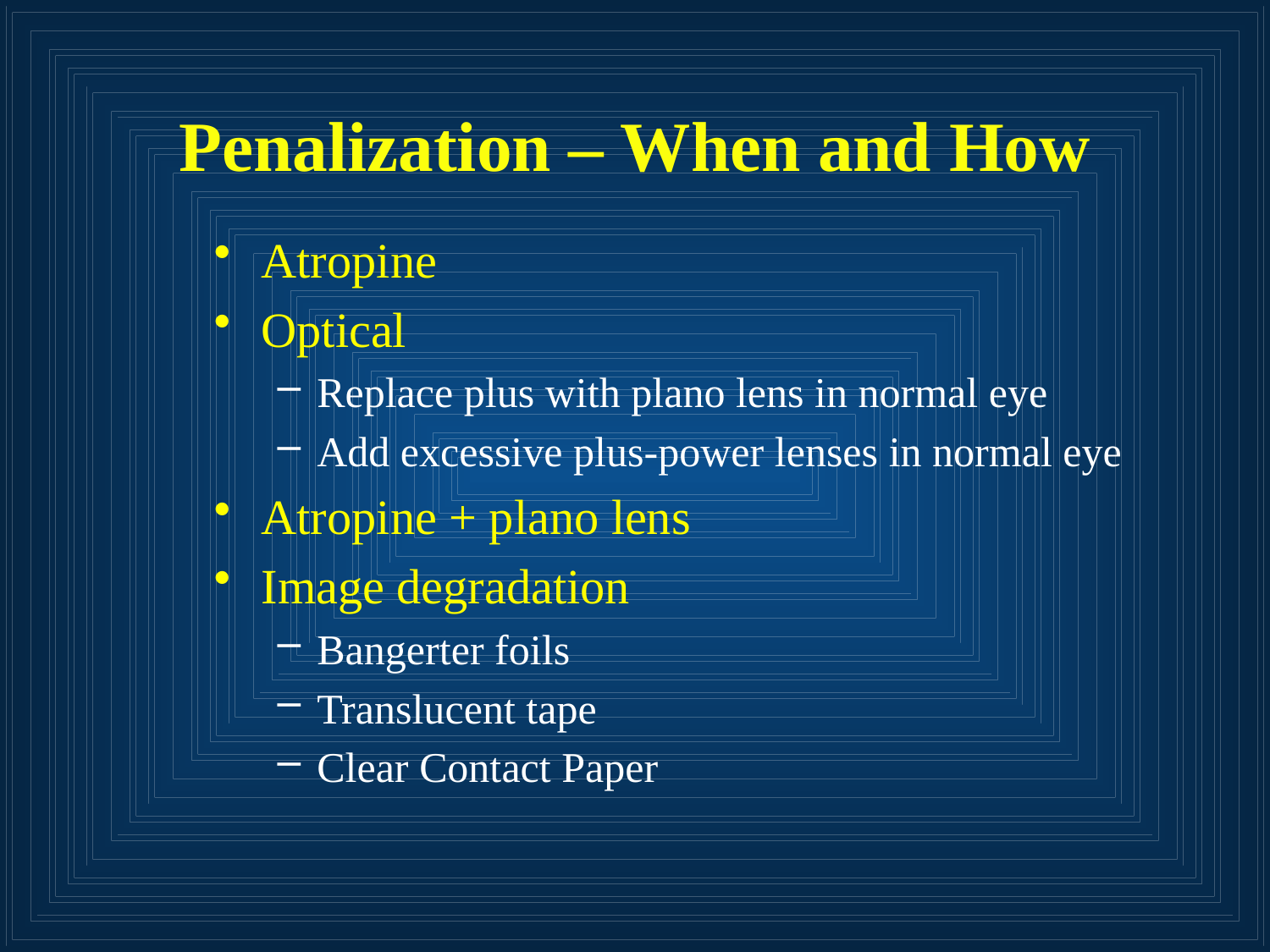

# Penalization – When and How
Atropine
Optical
Replace plus with plano lens in normal eye
Add excessive plus-power lenses in normal eye
Atropine + plano lens
Image degradation
Bangerter foils
Translucent tape
Clear Contact Paper